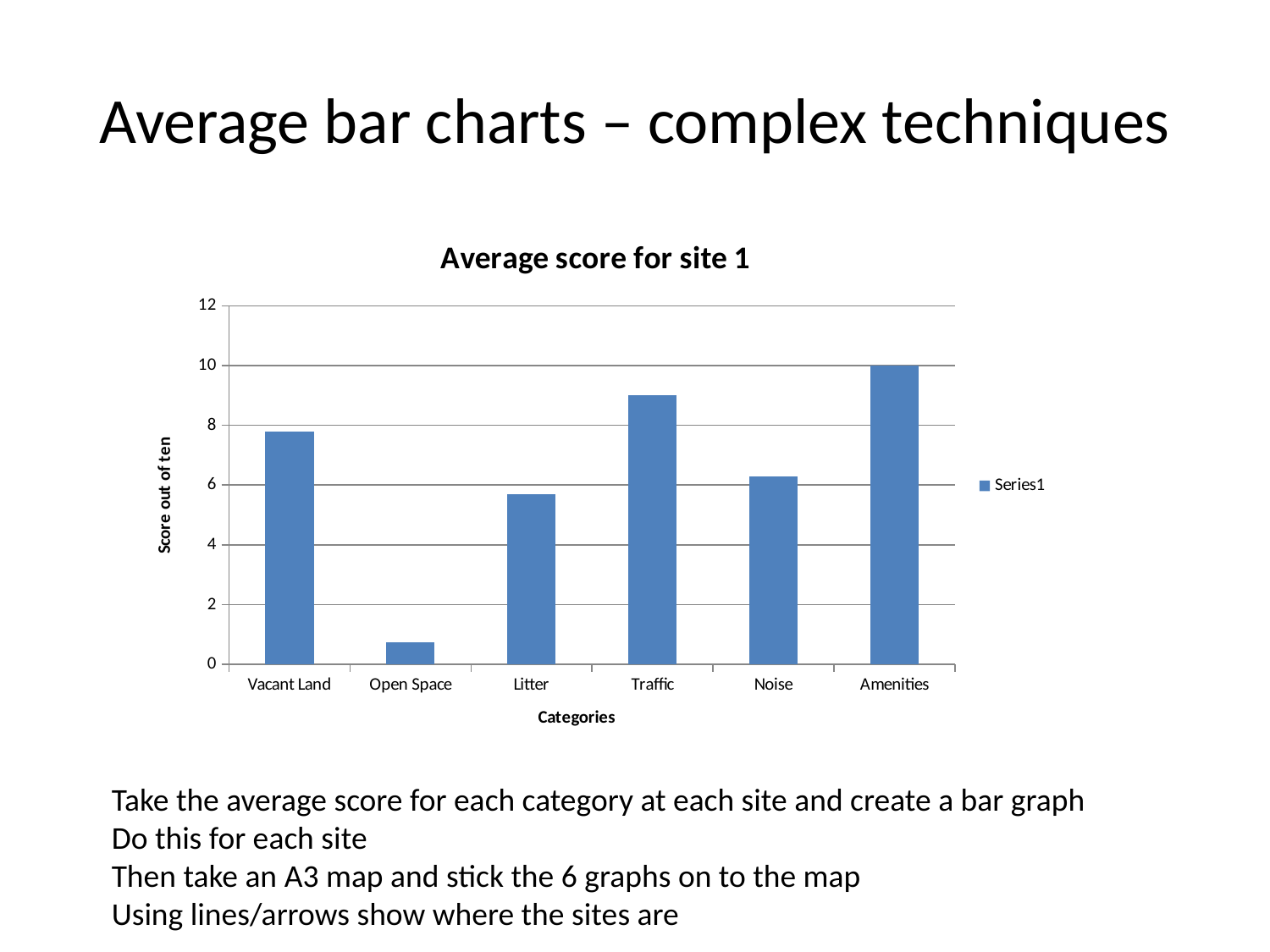

# Average bar charts – complex techniques

### Chart: Average score for site 1

| Category |  |
|---|---|
| Vacant Land | 7.8 |
| Open Space | 0.75 |
| Litter | 5.7 |
| Traffic | 9.0 |
| Noise | 6.3 |
| Amenities | 10.0 |
Take the average score for each category at each site and create a bar graph
Do this for each site
Then take an A3 map and stick the 6 graphs on to the map
Using lines/arrows show where the sites are